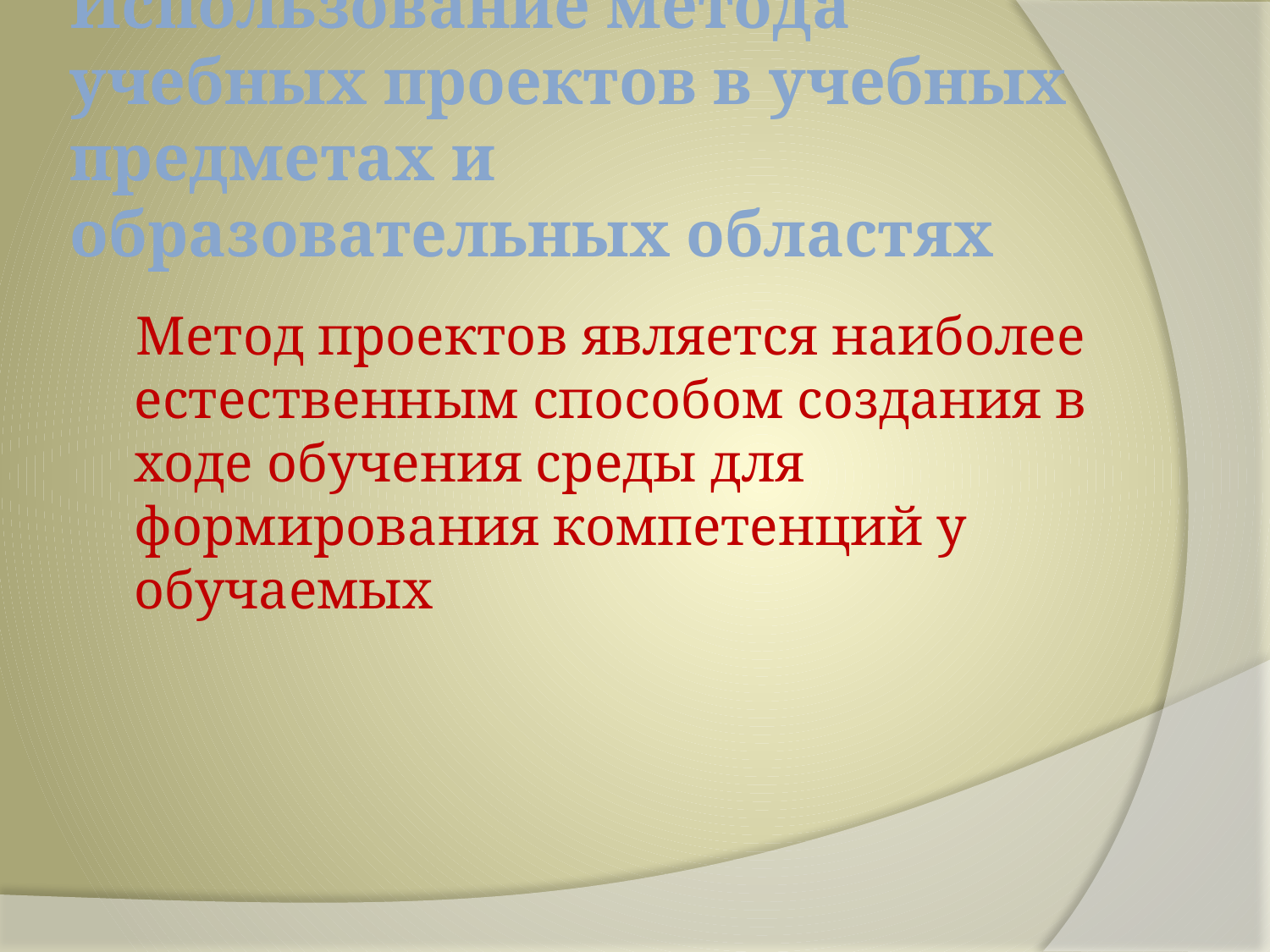

# Использование метода учебных проектов в учебных предметах и образовательных областях

    Метод проектов является наиболее естественным способом создания в ходе обучения среды для формирования компетенций у обучаемых